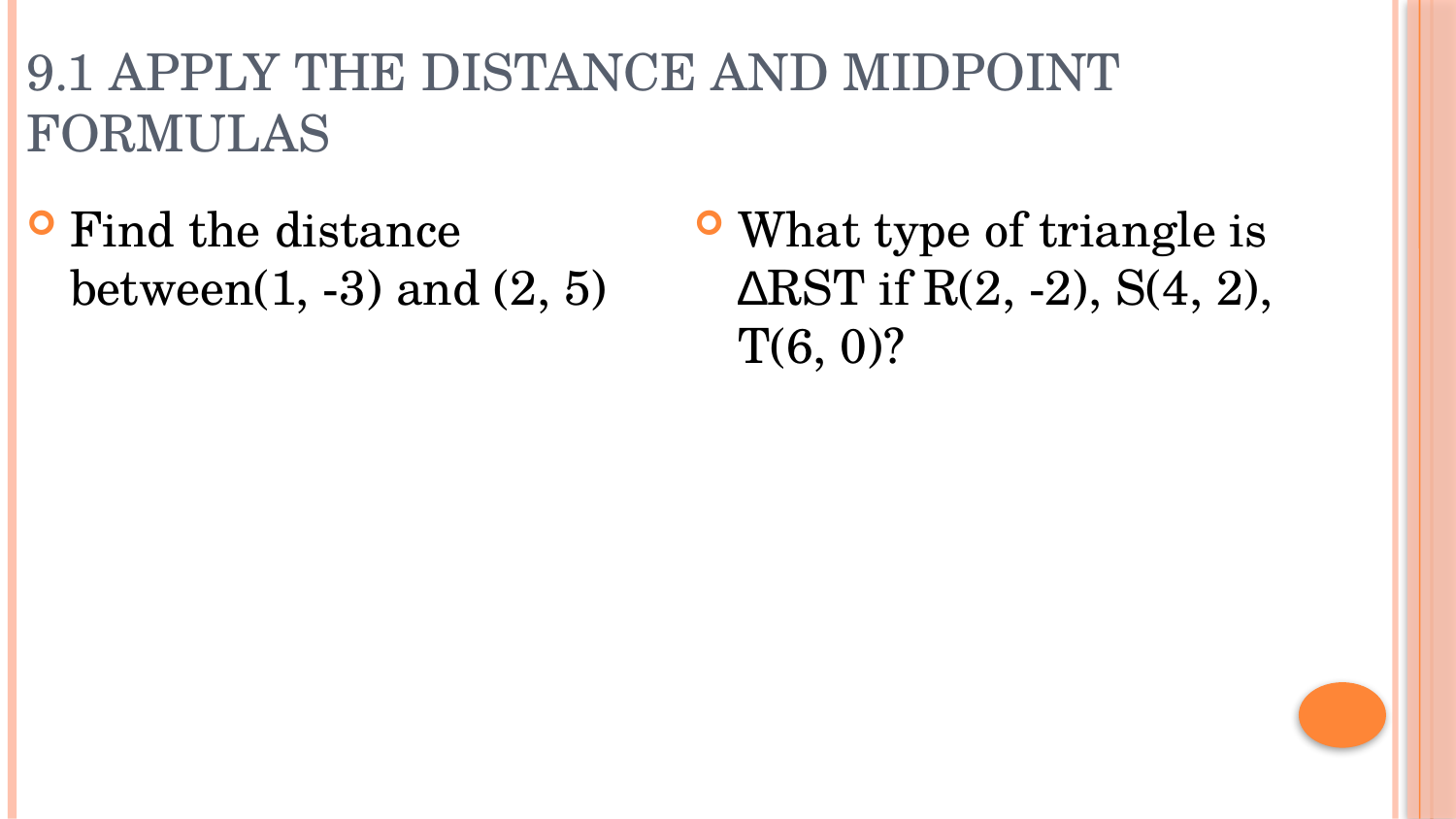

# 9.1 Apply the Distance and Midpoint Formulas
Find the distance between(1, -3) and (2, 5)

What type of triangle is ∆RST if R(2, -2), S(4, 2), T(6, 0)?